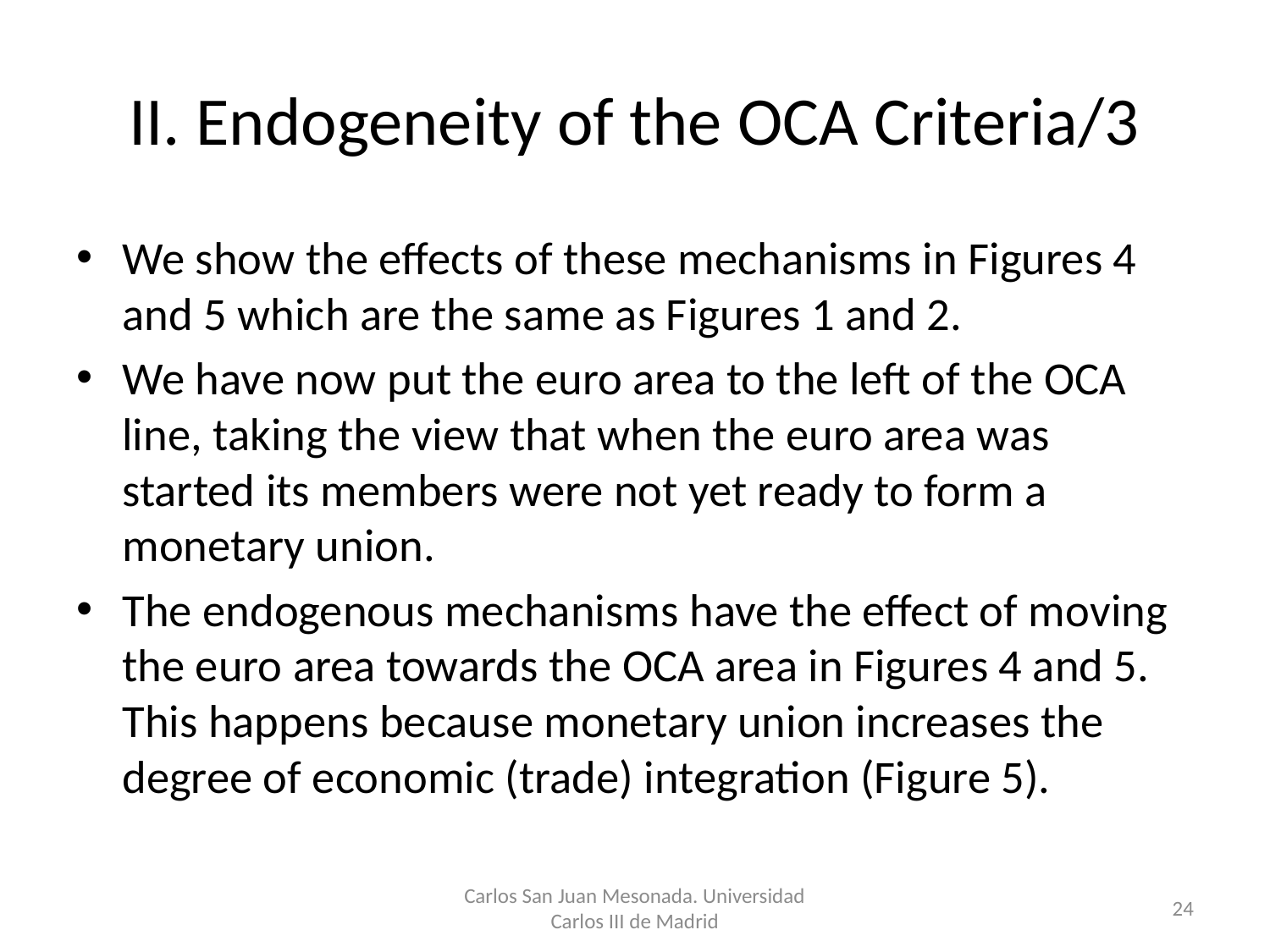

# II. Endogeneity of the OCA Criteria/3
We show the effects of these mechanisms in Figures 4 and 5 which are the same as Figures 1 and 2.
We have now put the euro area to the left of the OCA line, taking the view that when the euro area was started its members were not yet ready to form a monetary union.
The endogenous mechanisms have the effect of moving the euro area towards the OCA area in Figures 4 and 5. This happens because monetary union increases the degree of economic (trade) integration (Figure 5).

Carlos San Juan Mesonada. Universidad Carlos III de Madrid
24